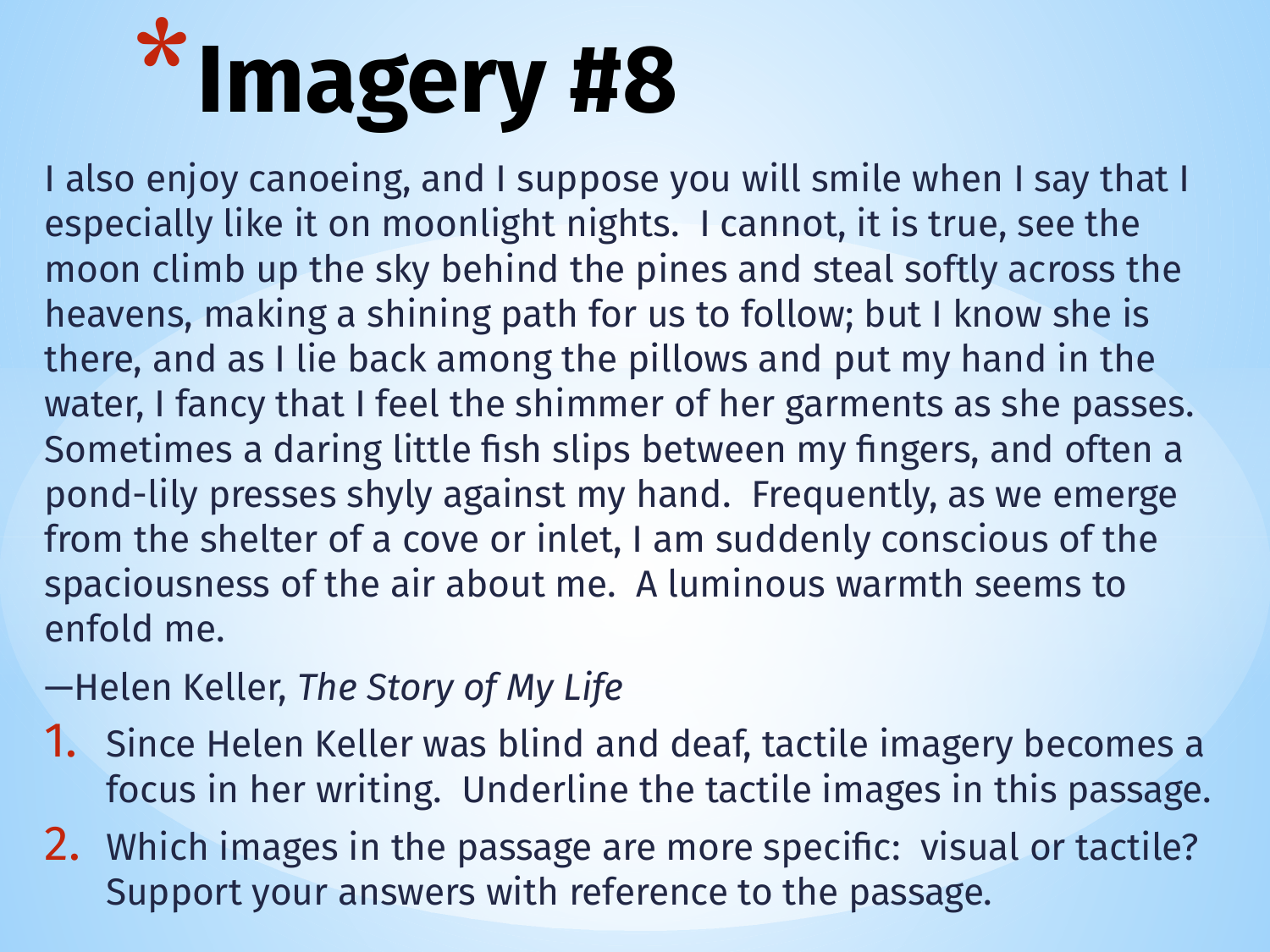

# Imagery #8
I also enjoy canoeing, and I suppose you will smile when I say that I especially like it on moonlight nights.  I cannot, it is true, see the moon climb up the sky behind the pines and steal softly across the heavens, making a shining path for us to follow; but I know she is there, and as I lie back among the pillows and put my hand in the water, I fancy that I feel the shimmer of her garments as she passes.  Sometimes a daring little fish slips between my fingers, and often a pond-lily presses shyly against my hand.  Frequently, as we emerge from the shelter of a cove or inlet, I am suddenly conscious of the spaciousness of the air about me.  A luminous warmth seems to enfold me.
—Helen Keller, The Story of My Life
Since Helen Keller was blind and deaf, tactile imagery becomes a focus in her writing.  Underline the tactile images in this passage.
Which images in the passage are more specific:  visual or tactile?  Support your answers with reference to the passage.